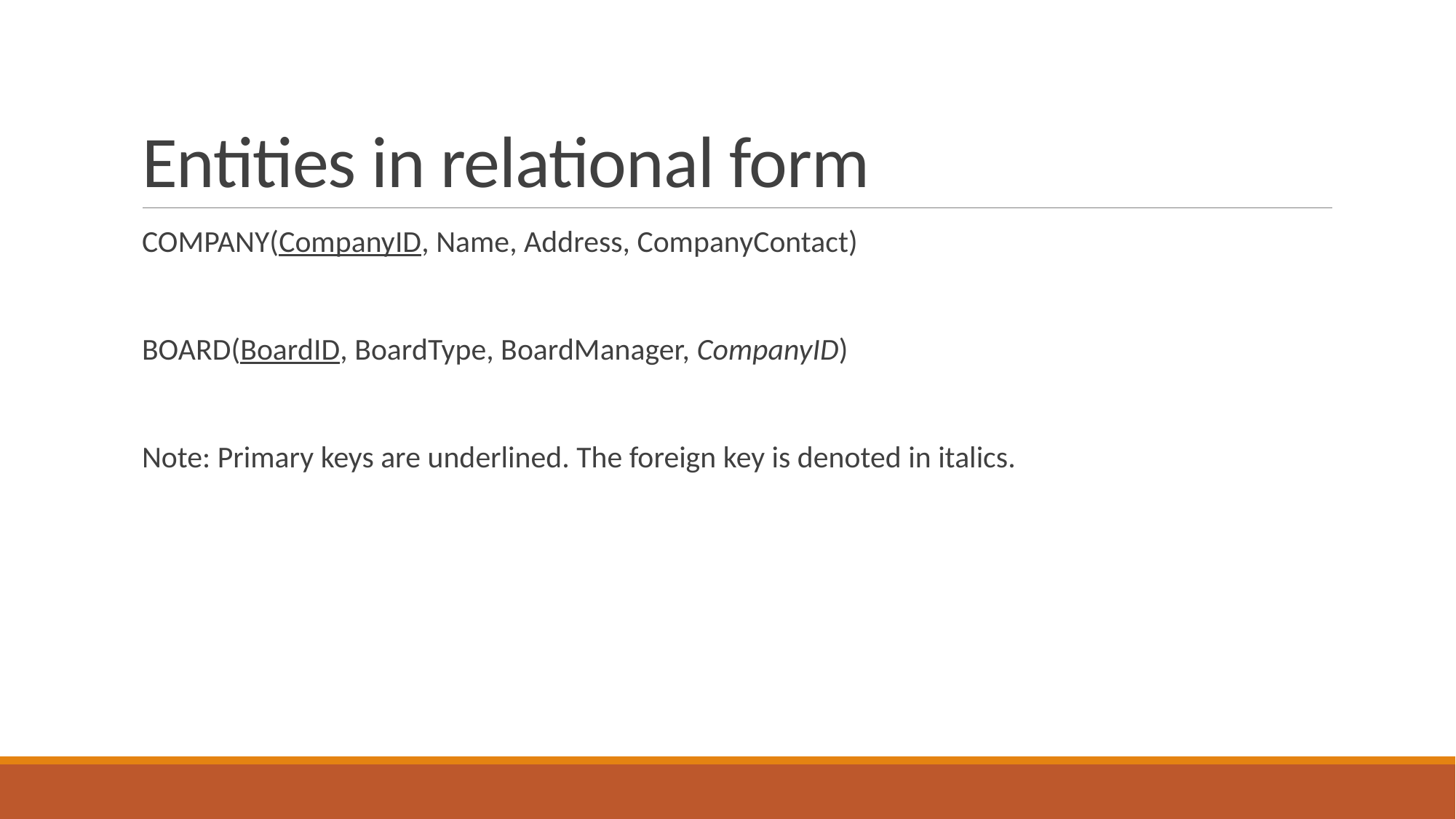

# Entities in relational form
COMPANY(CompanyID, Name, Address, CompanyContact)

BOARD(BoardID, BoardType, BoardManager, CompanyID)

Note: Primary keys are underlined. The foreign key is denoted in italics.